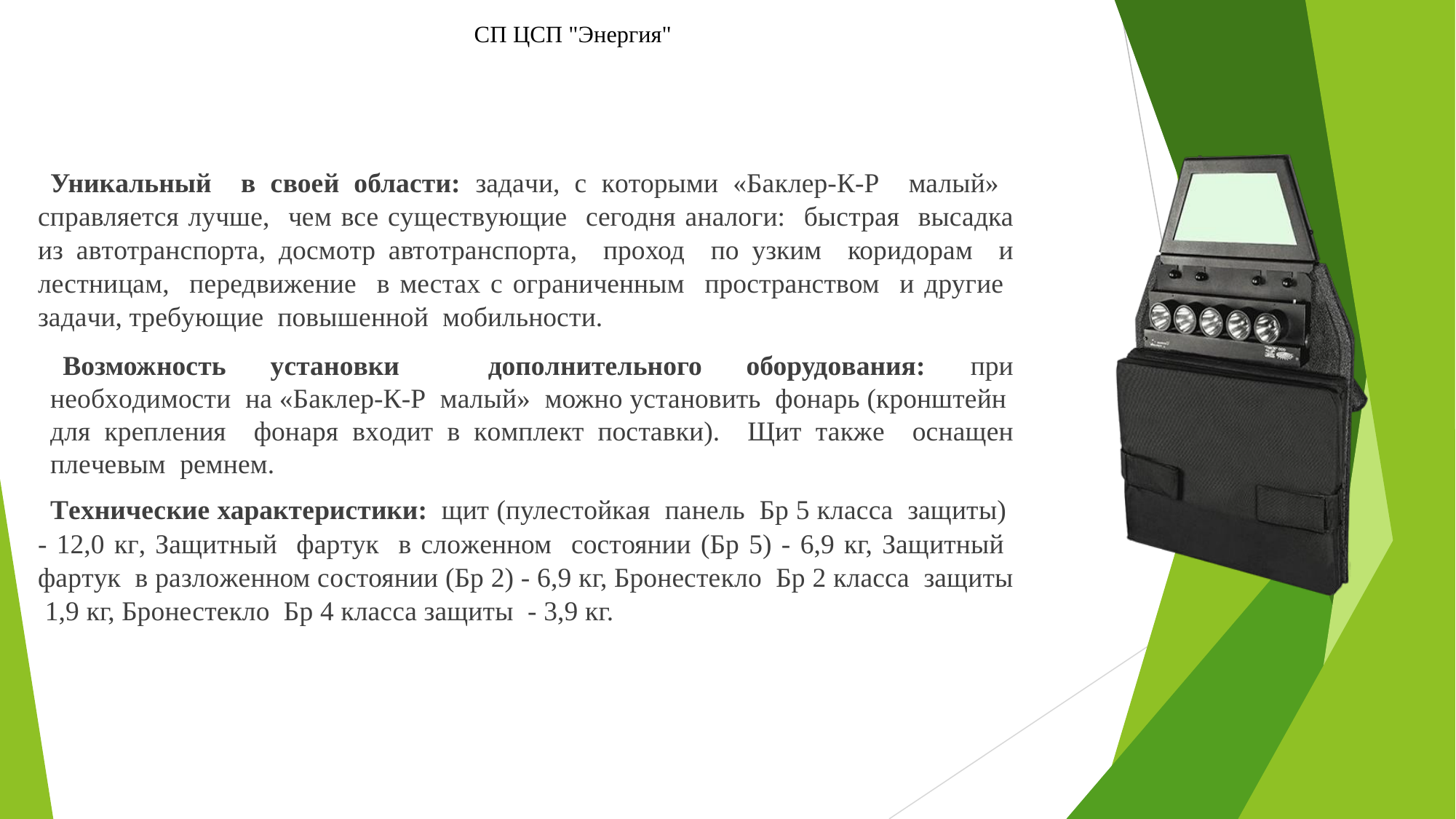

СП ЦСП "Энергия"

Уникальный  в своей области: задачи, с которыми «Баклер-К-Р  малый»  справляется лучше,  чем все существующие  сегодня аналоги:  быстрая  высадка из автотранспорта, досмотр автотранспорта,  проход  по узким  коридорам  и лестницам,  передвижение  в местах с ограниченным  пространством  и другие  задачи, требующие  повышенной  мобильности.
Возможность установки  дополнительного оборудования: при необходимости  на «Баклер-К-Р  малый»  можно установить  фонарь (кронштейн  для крепления  фонаря входит в комплект поставки).  Щит также  оснащен плечевым  ремнем.
Технические характеристики:  щит (пулестойкая  панель  Бр 5 класса  защиты)  - 12,0 кг, Защитный  фартук  в сложенном  состоянии (Бр 5) - 6,9 кг, Защитный  фартук  в разложенном состоянии (Бр 2) - 6,9 кг, Бронестекло  Бр 2 класса  защиты  1,9 кг, Бронестекло  Бр 4 класса защиты  - 3,9 кг.